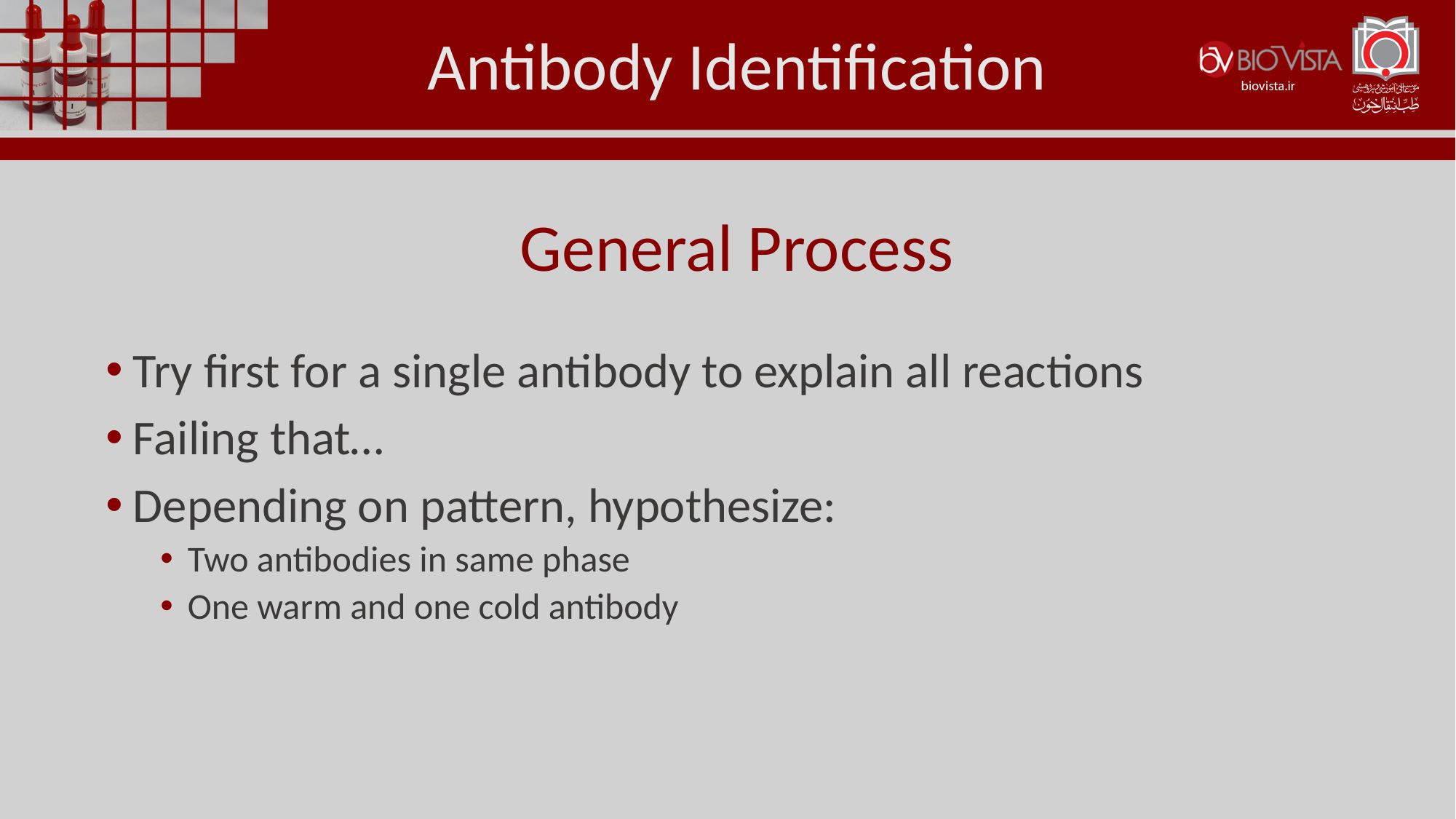

Antibody Identification
General Process
Try first for a single antibody to explain all reactions
Failing that…
Depending on pattern, hypothesize:
Two antibodies in same phase
One warm and one cold antibody